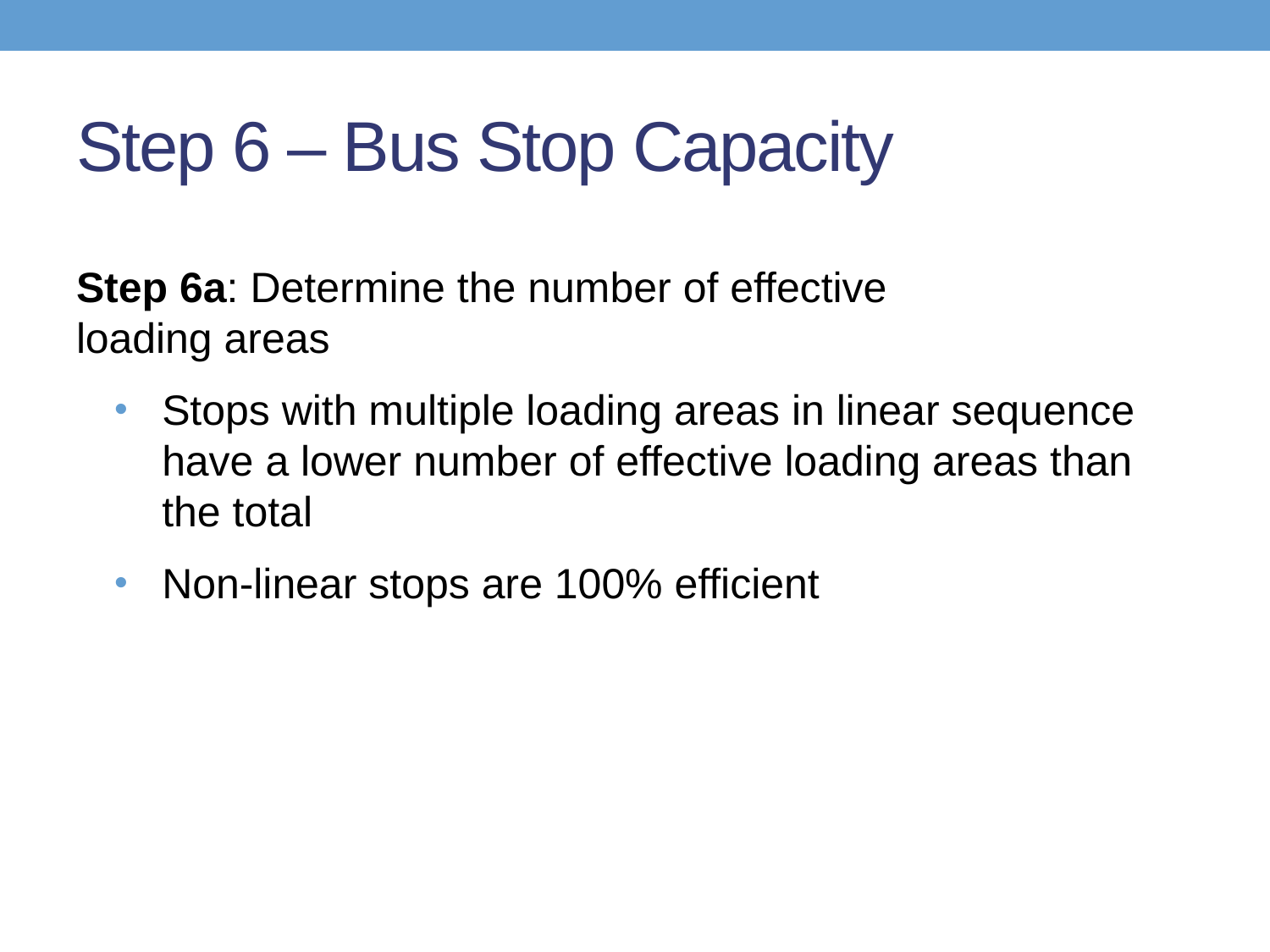

# Step 6 – Bus Stop Capacity
Step 6a: Determine the number of effective
loading areas
Stops with multiple loading areas in linear sequence have a lower number of effective loading areas than the total
Non-linear stops are 100% efficient